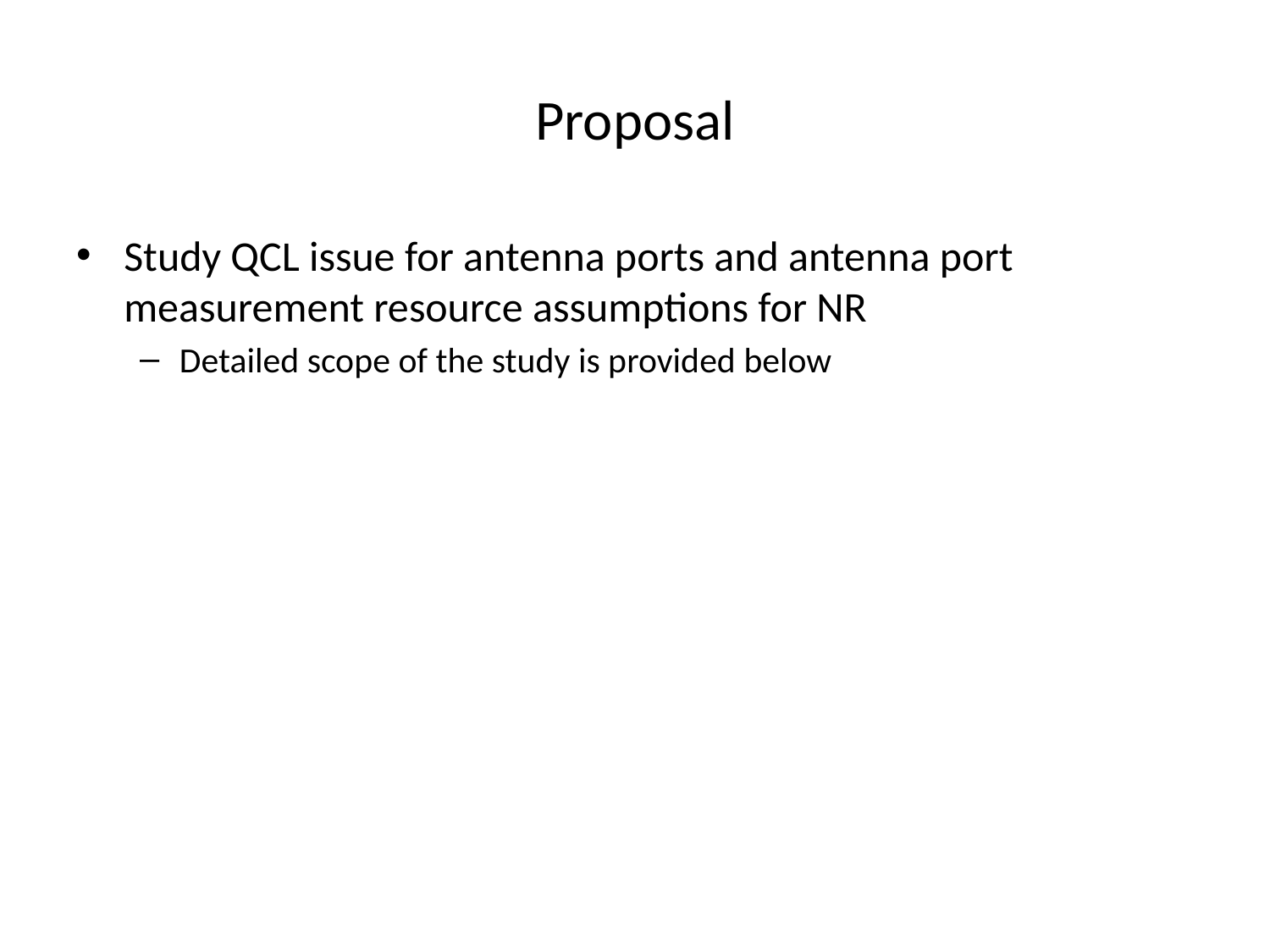

# Proposal
Study QCL issue for antenna ports and antenna port measurement resource assumptions for NR
Detailed scope of the study is provided below